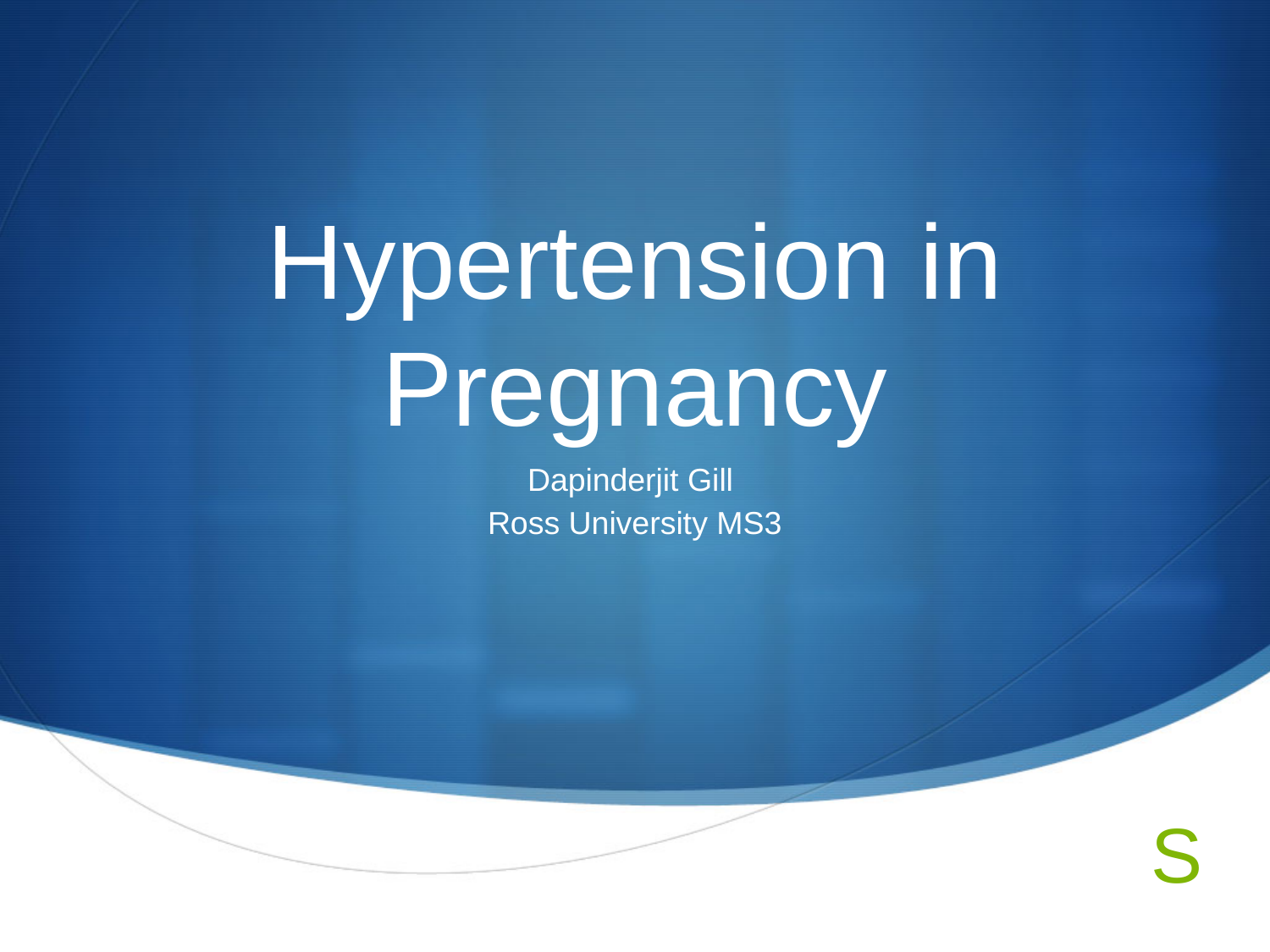

# Hypertension in Pregnancy
Dapinderjit Gill
Ross University MS3